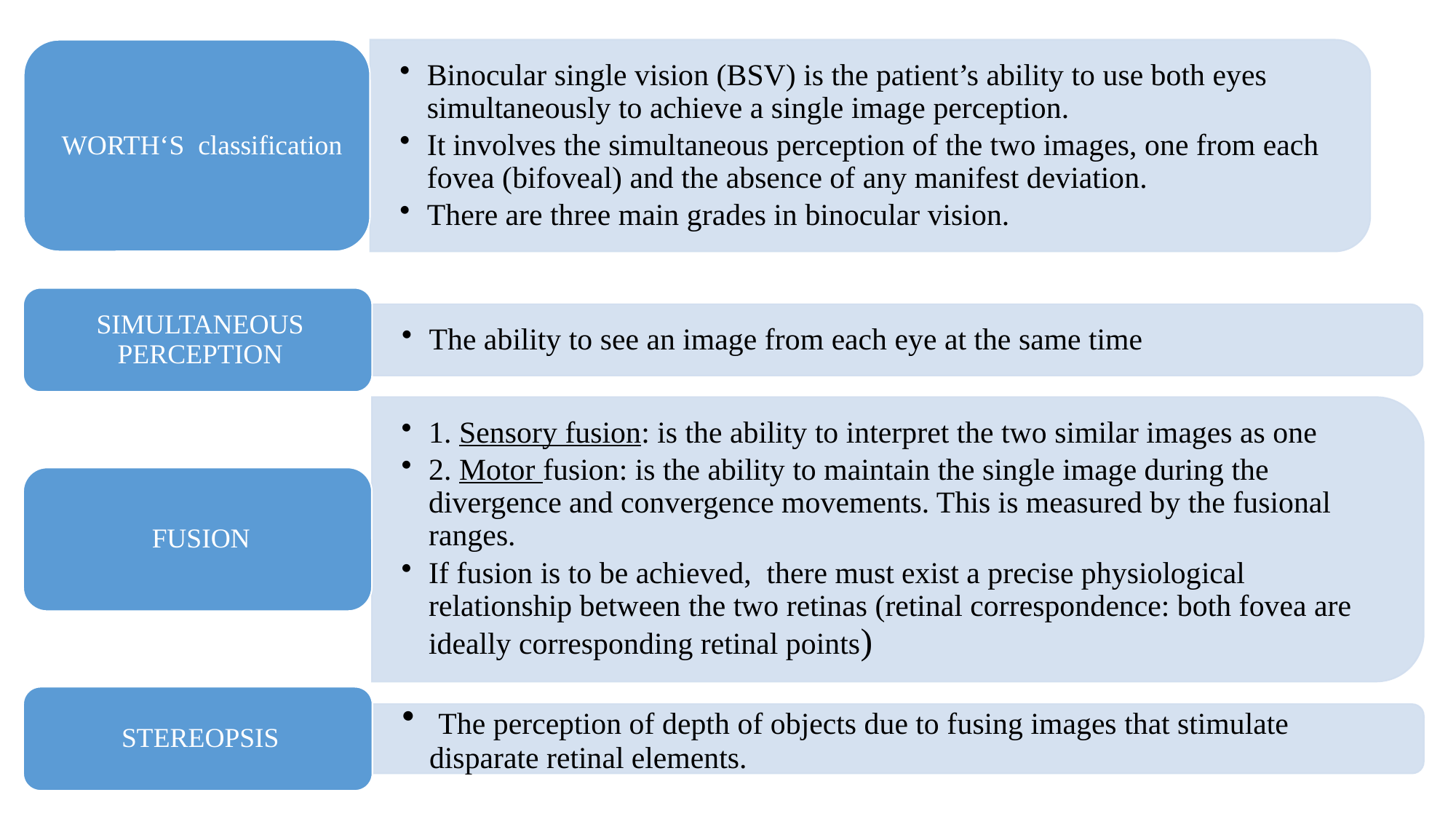

Binocular single vision (BSV) is the patient’s ability to use both eyes simultaneously to achieve a single image perception.
It involves the simultaneous perception of the two images, one from each fovea (bifoveal) and the absence of any manifest deviation.
There are three main grades in binocular vision.
WORTH‘S  classification
The ability to see an image from each eye at the same time
SIMULTANEOUS PERCEPTION
1. Sensory fusion: is the ability to interpret the two similar images as one
2. Motor fusion: is the ability to maintain the single image during the divergence and convergence movements. This is measured by the fusional ranges.
If fusion is to be achieved,  there must exist a precise physiological relationship between the two retinas (retinal correspondence: both fovea are ideally corresponding retinal points)
FUSION
 The perception of depth of objects due to fusing images that stimulate disparate retinal elements.
STEREOPSIS